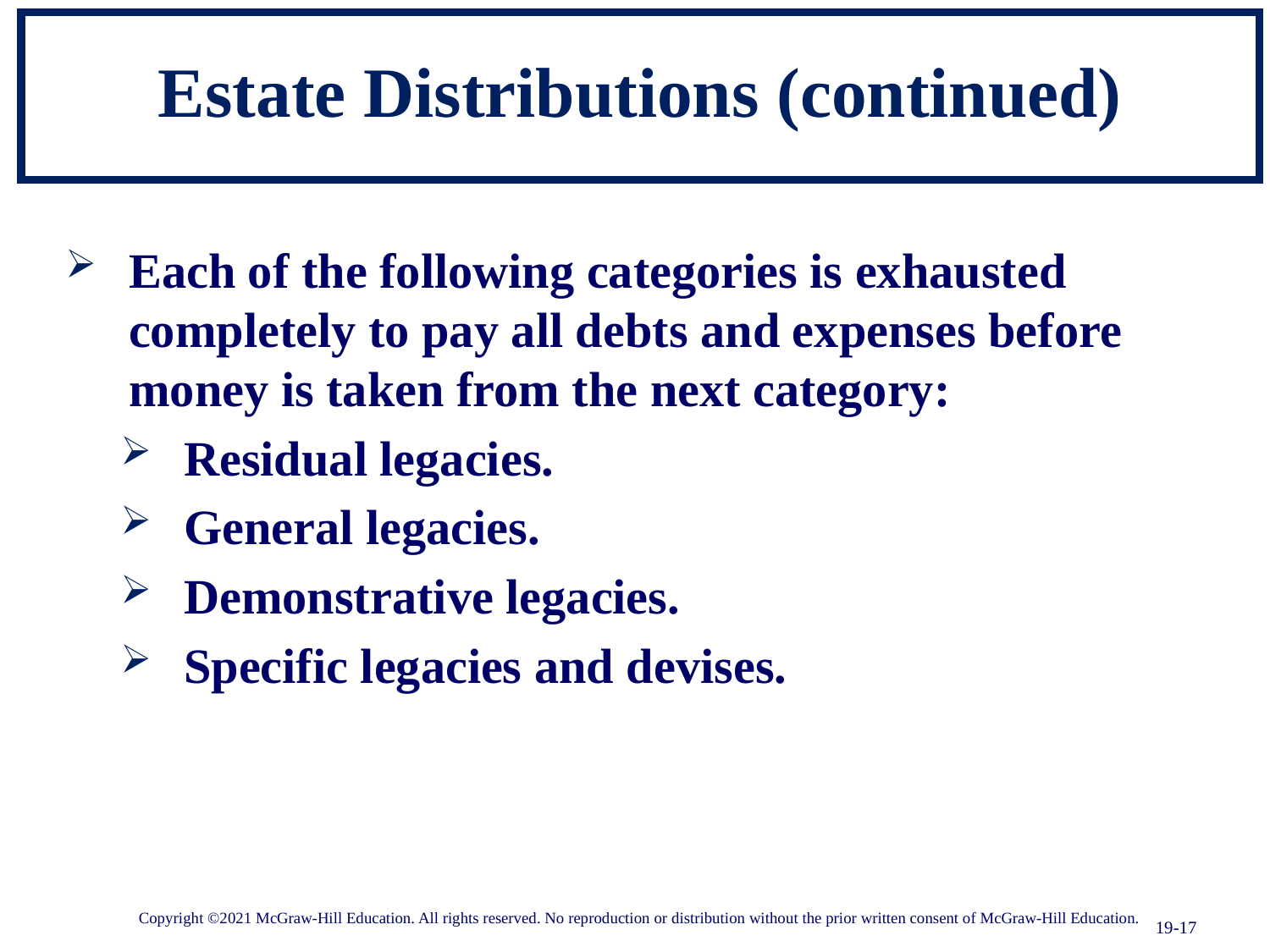

# Estate Distributions (continued)
Each of the following categories is exhausted completely to pay all debts and expenses before money is taken from the next category:
Residual legacies.
General legacies.
Demonstrative legacies.
Specific legacies and devises.
Copyright ©2021 McGraw-Hill Education. All rights reserved. No reproduction or distribution without the prior written consent of McGraw-Hill Education.
19-17